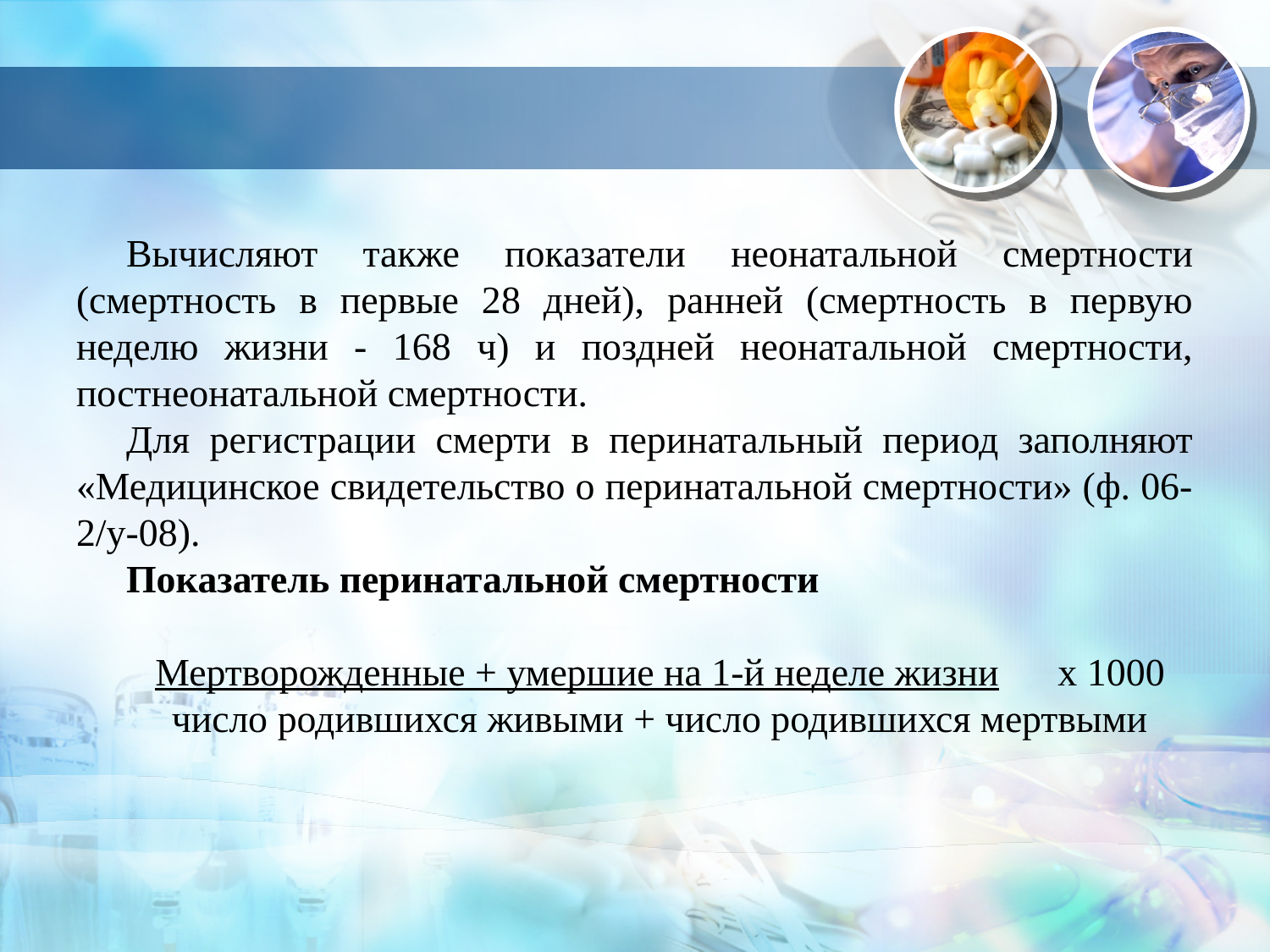

#
Вычисляют также показатели неонатальной смертности (смертность в первые 28 дней), ранней (смертность в первую неделю жизни - 168 ч) и поздней неонатальной смертности, постнеонатальной смертности.
Для регистрации смерти в перинатальный период заполняют «Медицинское свидетельство о перинатальной смертности» (ф. 06-2/у-08).
Показатель перинатальной смертности

Мертворожденные + умершие на 1-й неделе жизни      х 1000
число родившихся живыми + число родившихся мертвыми